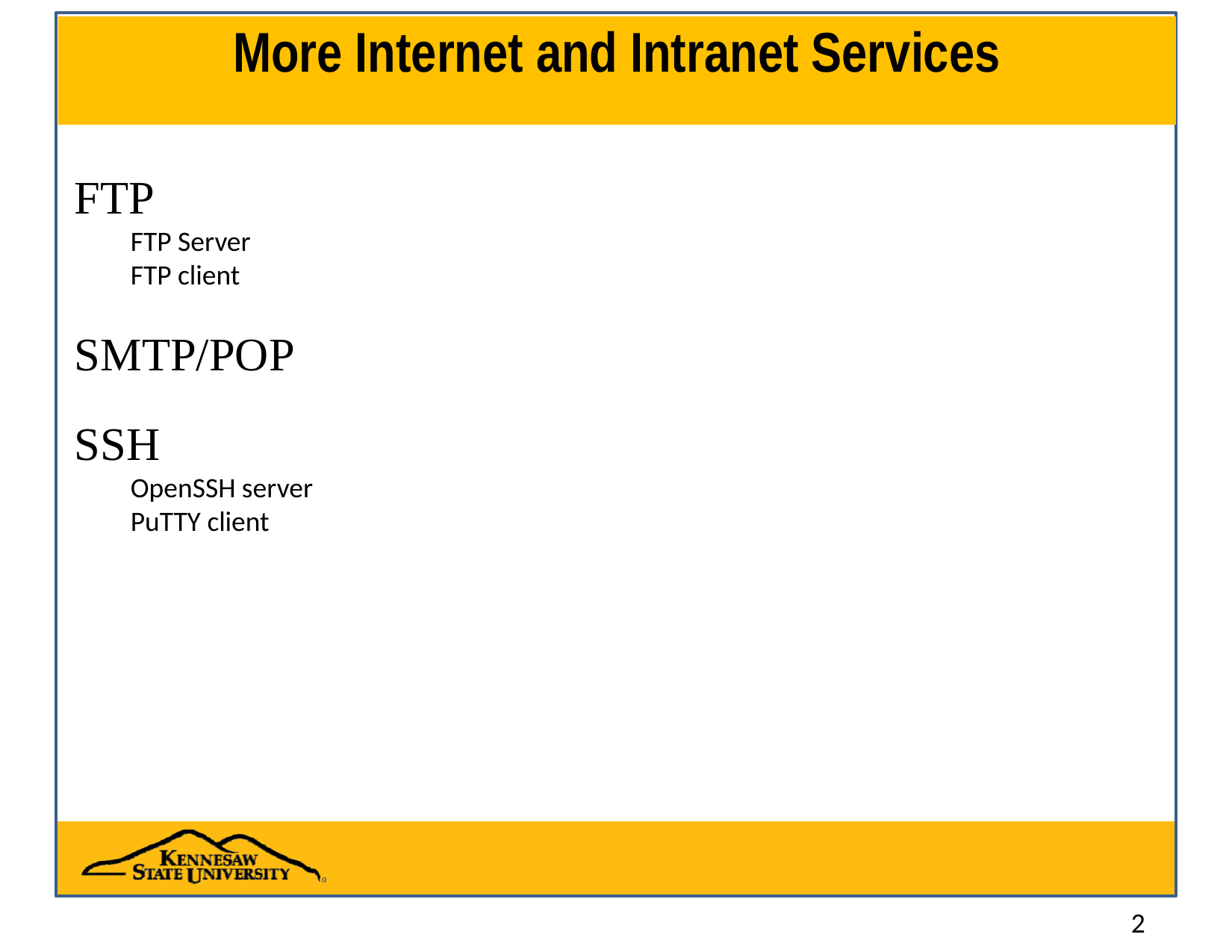

# More Internet and Intranet Services
FTP
FTP Server
FTP client

SMTP/POP

SSH
OpenSSH server
PuTTY client